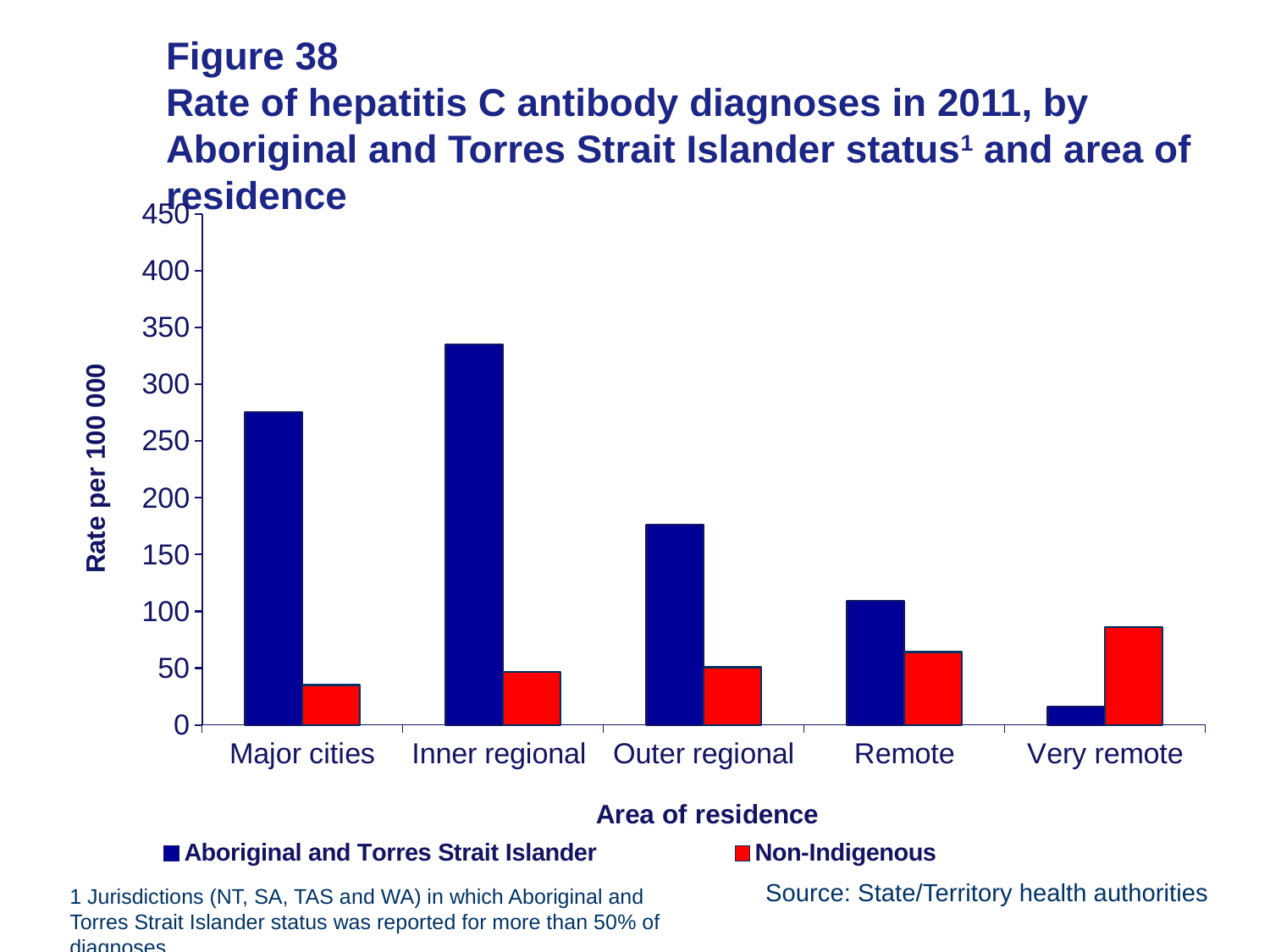

# Figure 38 Rate of hepatitis C antibody diagnoses in 2011, by Aboriginal and Torres Strait Islander status1 and area of residence

### Chart

| Category | Aboriginal and Torres Strait Islander | Non-Indigenous |
|---|---|---|
| Major cities | 275.50711474417074 | 35.12986488794332 |
| Inner regional  | 335.00837520937944 | 46.808457285192965 |
| Outer regional | 176.6236985622211 | 50.756147369962896 |
| Remote | 109.5146311547223 | 64.21287853491886 |
| Very remote | 16.02853078479689 | 86.4134490749833 |
Source: State/Territory health authorities
1 Jurisdictions (NT, SA, TAS and WA) in which Aboriginal and Torres Strait Islander status was reported for more than 50% of diagnoses.